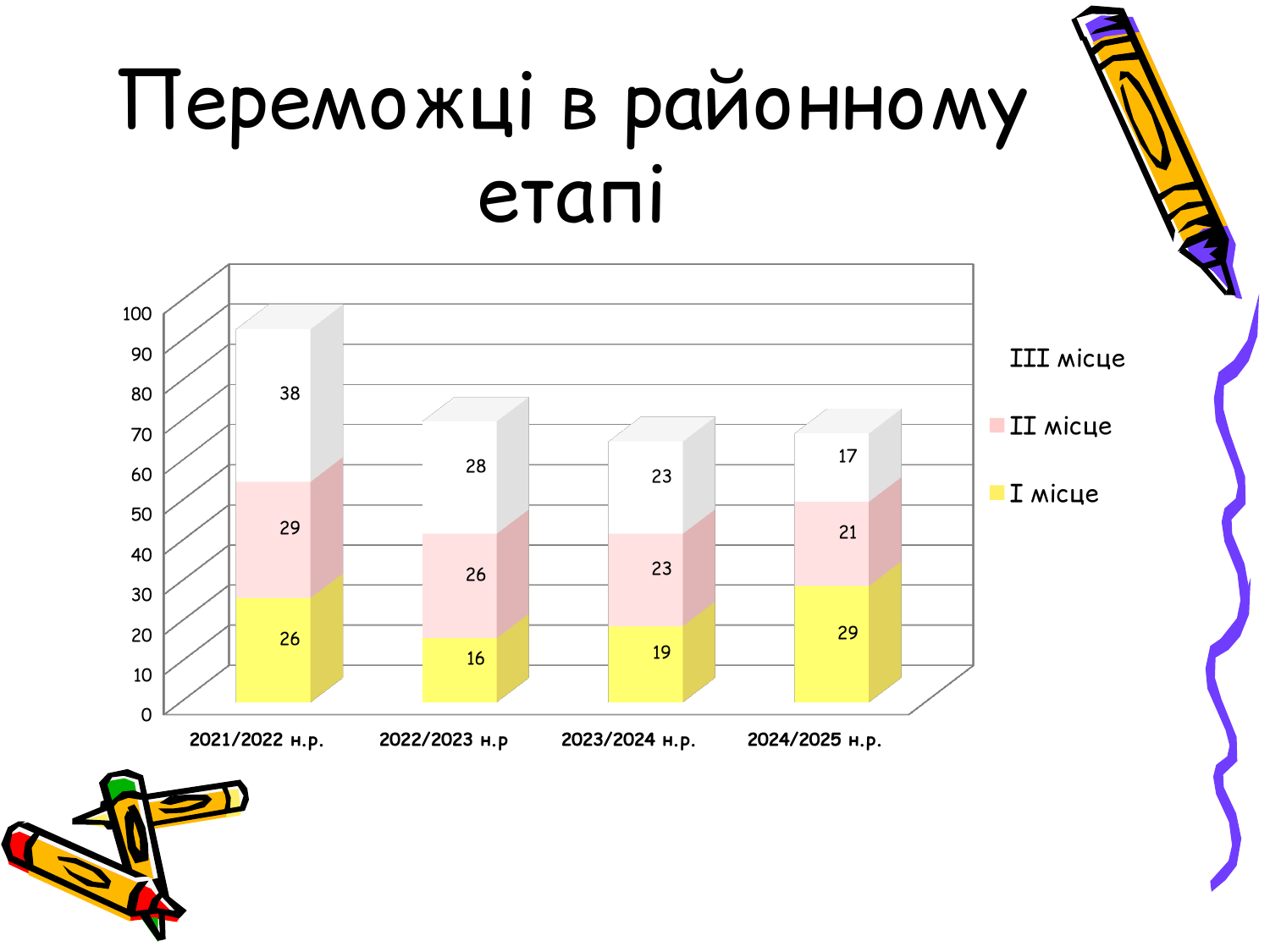

# Переможці в районному етапі

[unsupported chart]